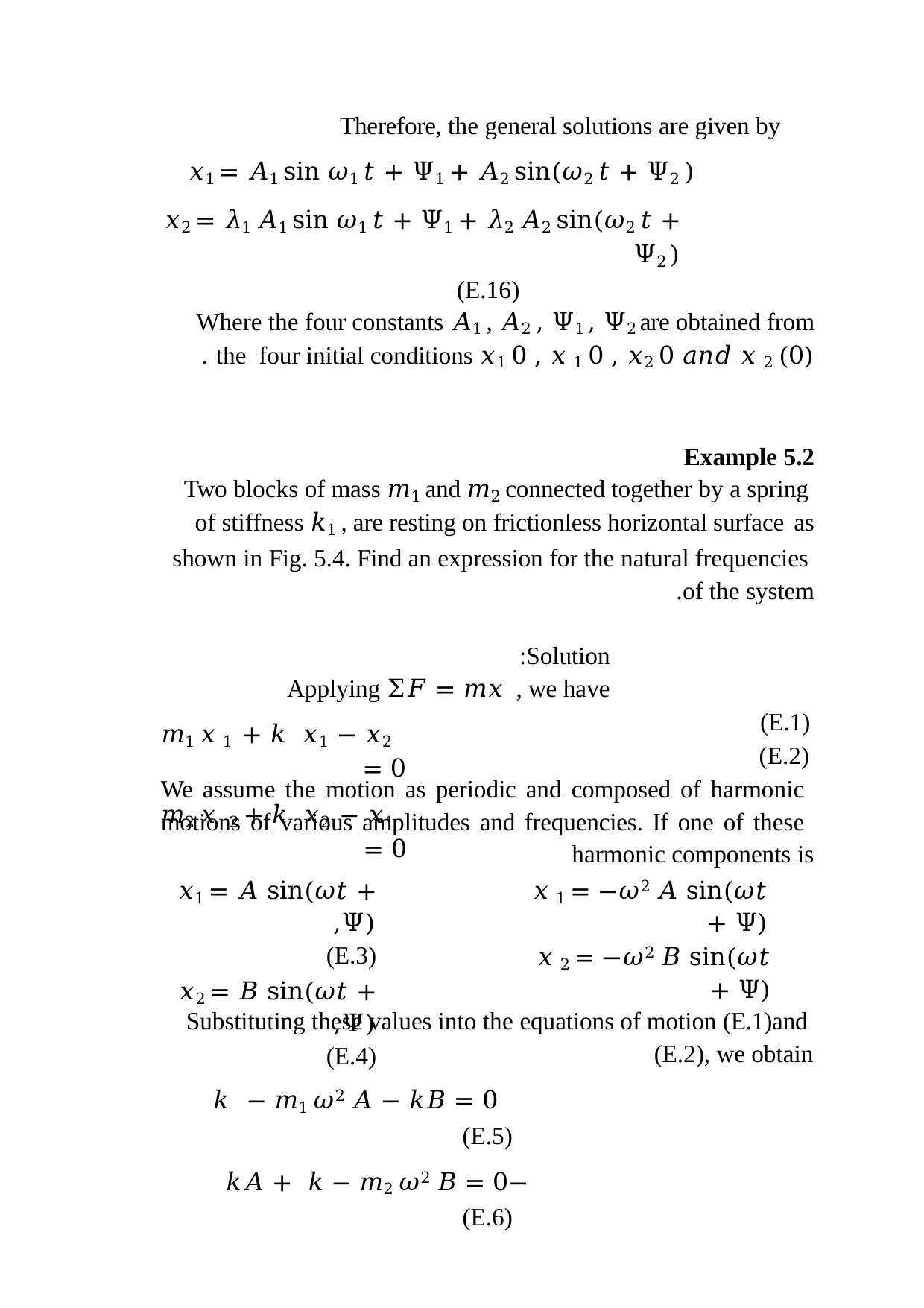

Therefore, the general solutions are given by
𝑥1 = 𝐴1 sin 𝜔1 𝑡 + Ψ1 + 𝐴2 sin(𝜔2 𝑡 + Ψ2 )
𝑥2 = 𝜆1 𝐴1 sin 𝜔1 𝑡 + Ψ1 + 𝜆2 𝐴2 sin(𝜔2 𝑡 + Ψ2 )
(E.16)
Where the four constants 𝐴1 , 𝐴2 , Ψ1 , Ψ2 are obtained from the  four initial conditions 𝑥1 0 , 𝑥 1 0 , 𝑥2 0 𝑎𝑛𝑑 𝑥 2 (0) .

Example 5.2
Two blocks of mass 𝑚1 and 𝑚2 connected together by a spring  of stiffness 𝑘1 , are resting on frictionless horizontal surface as
shown in Fig. 5.4. Find an expression for the natural frequencies  of the system.
Solution:
Applying Σ𝐹 = 𝑚𝑥 , we have
𝑚1 𝑥 1  + 𝑘  𝑥1  − 𝑥2     = 0
𝑚2 𝑥  2 + 𝑘  𝑥2  − 𝑥1     = 0
(E.1)
(E.2)
We assume the motion as periodic and composed of harmonic  motions of various amplitudes and frequencies. If one of these  harmonic components is
𝑥1 = 𝐴 sin(𝜔𝑡 + Ψ),
(E.3)
𝑥2 = 𝐵 sin(𝜔𝑡 + Ψ),
(E.4)
𝑥 1 = −𝜔2 𝐴 sin(𝜔𝑡 + Ψ)
𝑥 2 = −𝜔2 𝐵 sin(𝜔𝑡 + Ψ)
Substituting these values into the equations of motion (E.1)and  (E.2), we obtain
 𝑘 − 𝑚1 𝜔2 𝐴 − 𝑘𝐵 = 0
(E.5)
−𝑘𝐴 + 𝑘 − 𝑚2 𝜔2 𝐵 = 0
(E.6)